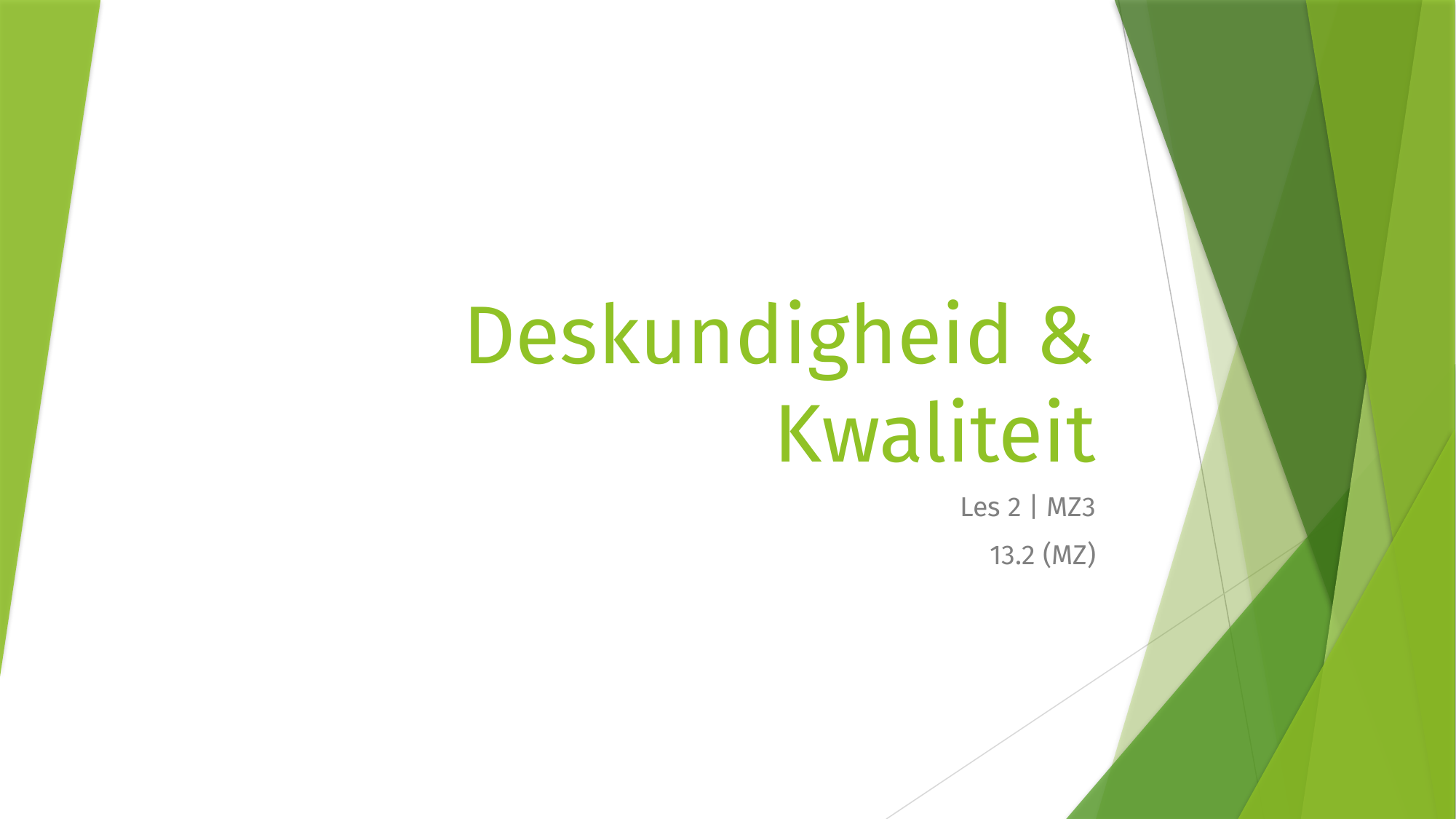

# Deskundigheid & Kwaliteit
Les 2 | MZ3
13.2 (MZ)